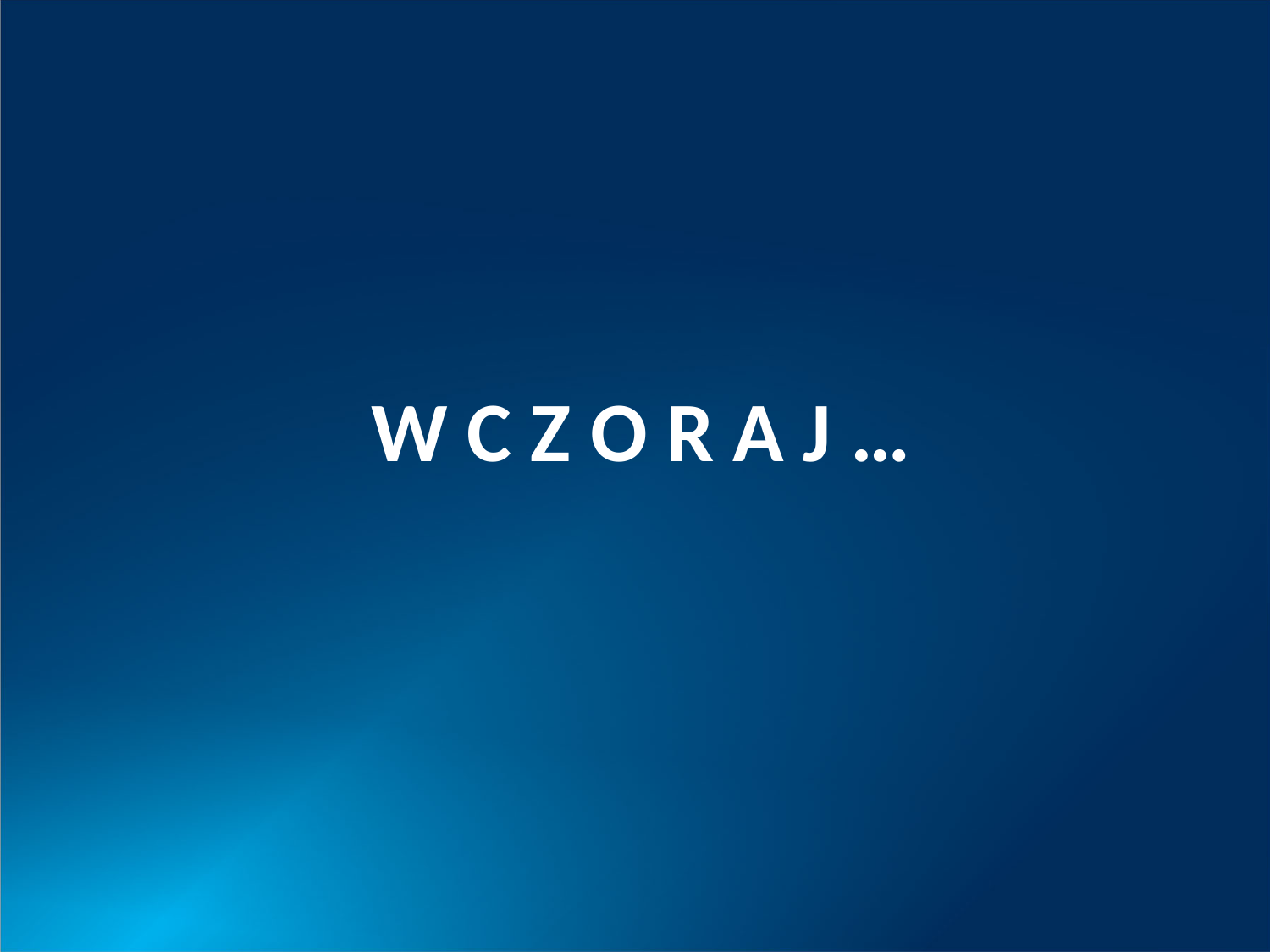

# W C Z O R A J …